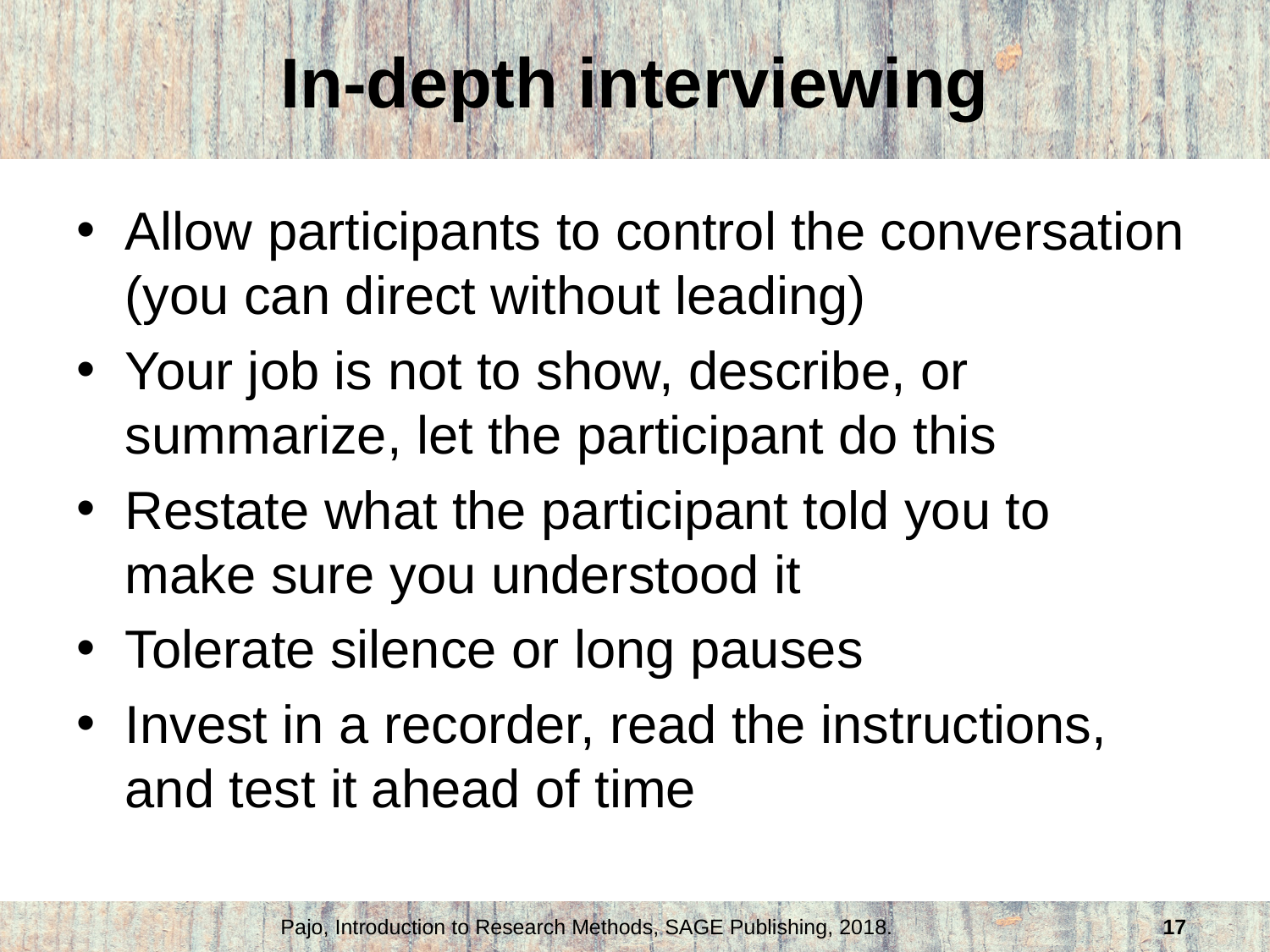

# In-depth interviewing
Allow participants to control the conversation (you can direct without leading)
Your job is not to show, describe, or summarize, let the participant do this
Restate what the participant told you to make sure you understood it
Tolerate silence or long pauses
Invest in a recorder, read the instructions, and test it ahead of time

Pajo, Introduction to Research Methods, SAGE Publishing, 2018.
17